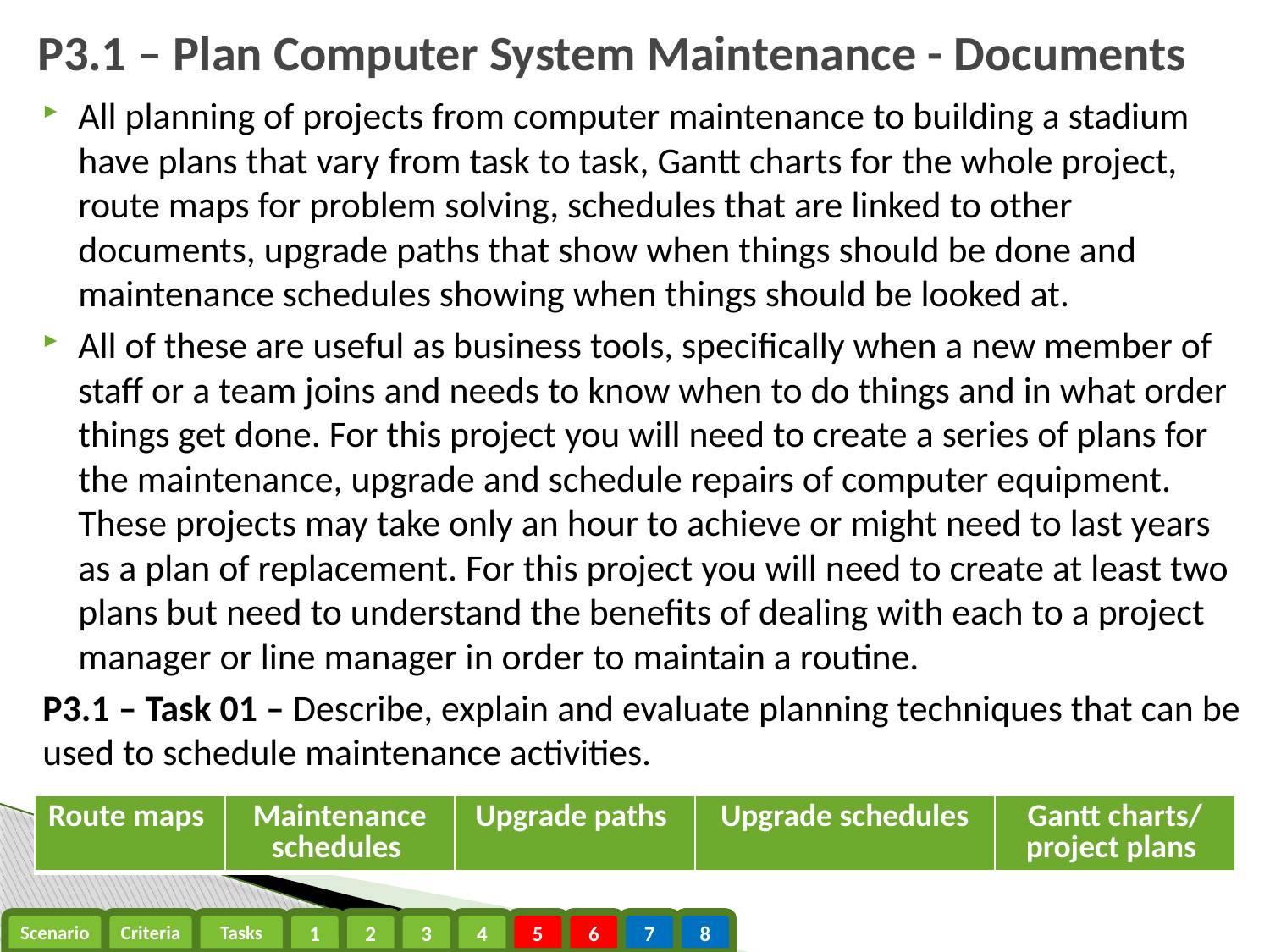

# P3.1 – Plan Computer System Maintenance - Documents
All planning of projects from computer maintenance to building a stadium have plans that vary from task to task, Gantt charts for the whole project, route maps for problem solving, schedules that are linked to other documents, upgrade paths that show when things should be done and maintenance schedules showing when things should be looked at.
All of these are useful as business tools, specifically when a new member of staff or a team joins and needs to know when to do things and in what order things get done. For this project you will need to create a series of plans for the maintenance, upgrade and schedule repairs of computer equipment. These projects may take only an hour to achieve or might need to last years as a plan of replacement. For this project you will need to create at least two plans but need to understand the benefits of dealing with each to a project manager or line manager in order to maintain a routine.
P3.1 – Task 01 – Describe, explain and evaluate planning techniques that can be used to schedule maintenance activities.
| Route maps | Maintenance schedules | Upgrade paths | Upgrade schedules | Gantt charts/ project plans |
| --- | --- | --- | --- | --- |